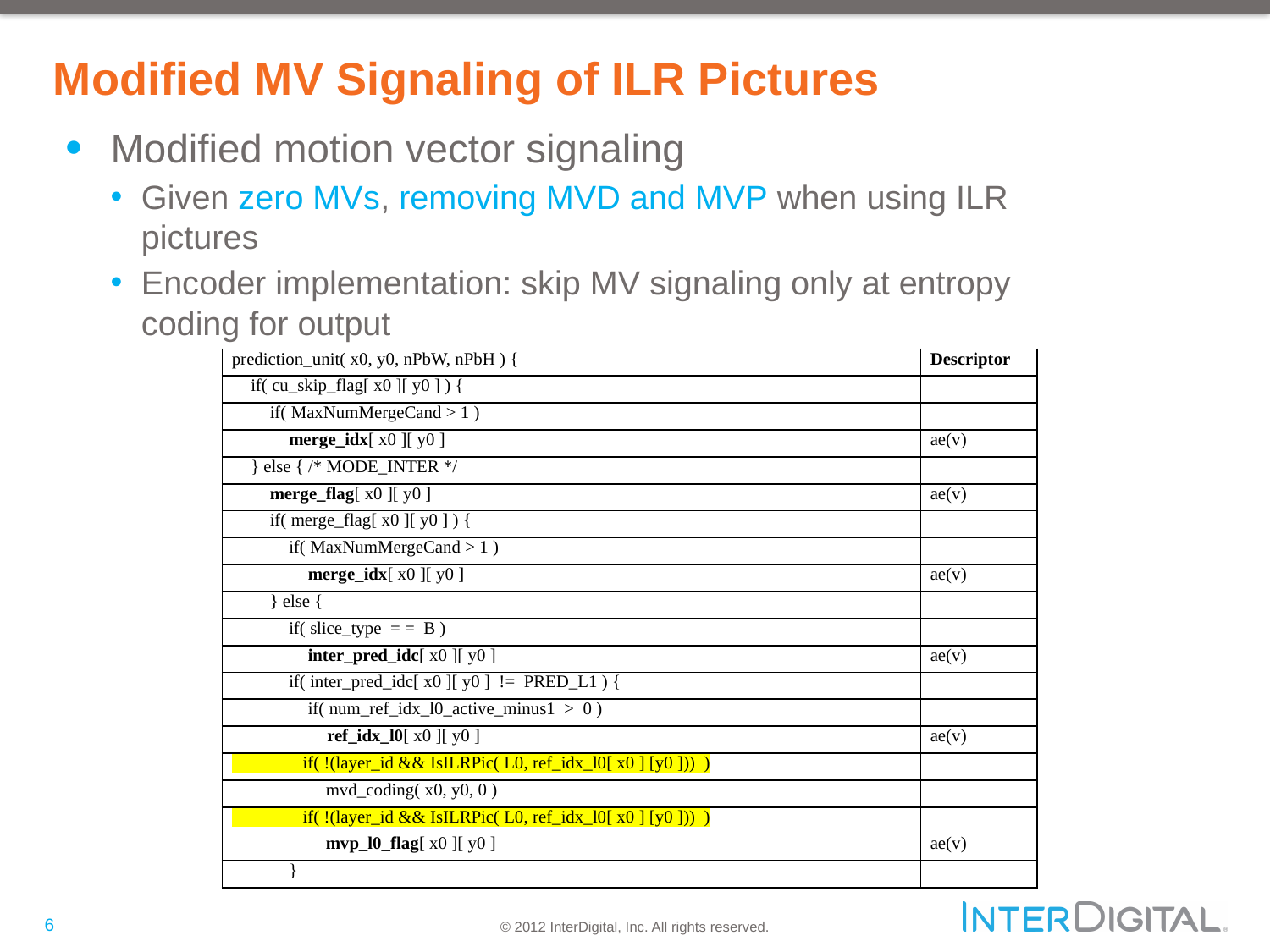

# Modified MV Signaling of ILR Pictures
Modified motion vector signaling
Given zero MVs, removing MVD and MVP when using ILR pictures
Encoder implementation: skip MV signaling only at entropy coding for output

| prediction\_unit( x0, y0, nPbW, nPbH ) { | Descriptor |
| --- | --- |
| if( cu\_skip\_flag[ x0 ][ y0 ] ) { |  |
| if( MaxNumMergeCand > 1 ) |  |
| merge\_idx[ x0 ][ y0 ] | ae(v) |
| } else { /\* MODE\_INTER \*/ |  |
| merge\_flag[ x0 ][ y0 ] | ae(v) |
| if( merge\_flag[ x0 ][ y0 ] ) { |  |
| if( MaxNumMergeCand > 1 ) |  |
| merge\_idx[ x0 ][ y0 ] | ae(v) |
| } else { |  |
| if( slice\_type = = B ) |  |
| inter\_pred\_idc[ x0 ][ y0 ] | ae(v) |
| if( inter\_pred\_idc[ x0 ][ y0 ] != PRED\_L1 ) { |  |
| if( num\_ref\_idx\_l0\_active\_minus1 > 0 ) |  |
| ref\_idx\_l0[ x0 ][ y0 ] | ae(v) |
| if( !(layer\_id && IsILRPic( L0, ref\_idx\_l0[ x0 ] [y0 ])) ) |  |
| mvd\_coding( x0, y0, 0 ) |  |
| if( !(layer\_id && IsILRPic( L0, ref\_idx\_l0[ x0 ] [y0 ])) ) |  |
| mvp\_l0\_flag[ x0 ][ y0 ] | ae(v) |
| } |  |